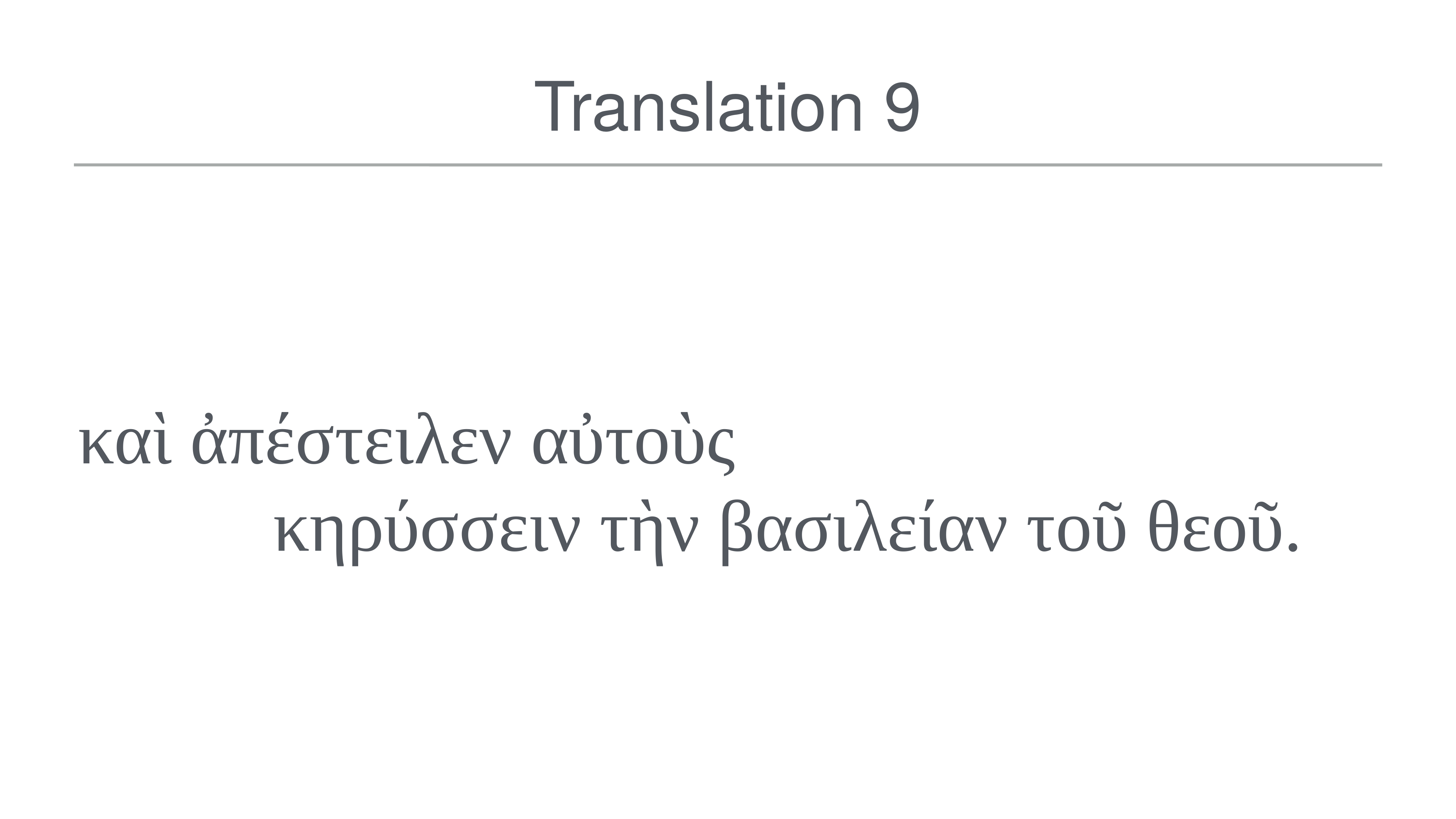

# Translation 9
καὶ ἀπέστειλεν αὐτοὺς
κηρύσσειν τὴν βασιλείαν τοῦ θεοῦ.